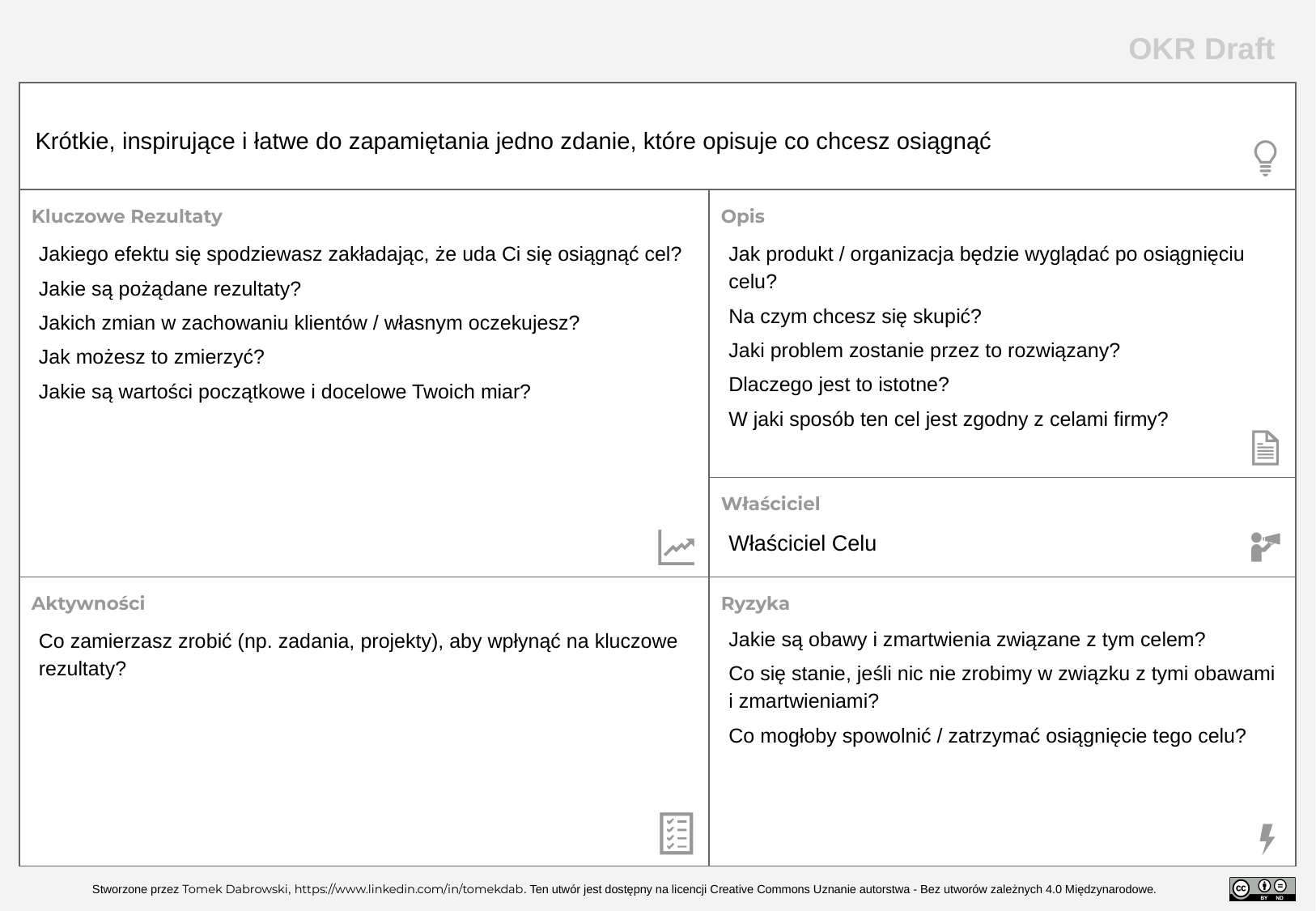

# Krótkie, inspirujące i łatwe do zapamiętania jedno zdanie, które opisuje co chcesz osiągnąć
Jakiego efektu się spodziewasz zakładając, że uda Ci się osiągnąć cel?
Jakie są pożądane rezultaty?
Jakich zmian w zachowaniu klientów / własnym oczekujesz?
Jak możesz to zmierzyć?
Jakie są wartości początkowe i docelowe Twoich miar?

Jak produkt / organizacja będzie wyglądać po osiągnięciu celu?
Na czym chcesz się skupić?
Jaki problem zostanie przez to rozwiązany?
Dlaczego jest to istotne?
W jaki sposób ten cel jest zgodny z celami firmy?

Właściciel Celu
Jakie są obawy i zmartwienia związane z tym celem?
Co się stanie, jeśli nic nie zrobimy w związku z tymi obawami i zmartwieniami?
Co mogłoby spowolnić / zatrzymać osiągnięcie tego celu?

Co zamierzasz zrobić (np. zadania, projekty), aby wpłynąć na kluczowe rezultaty?